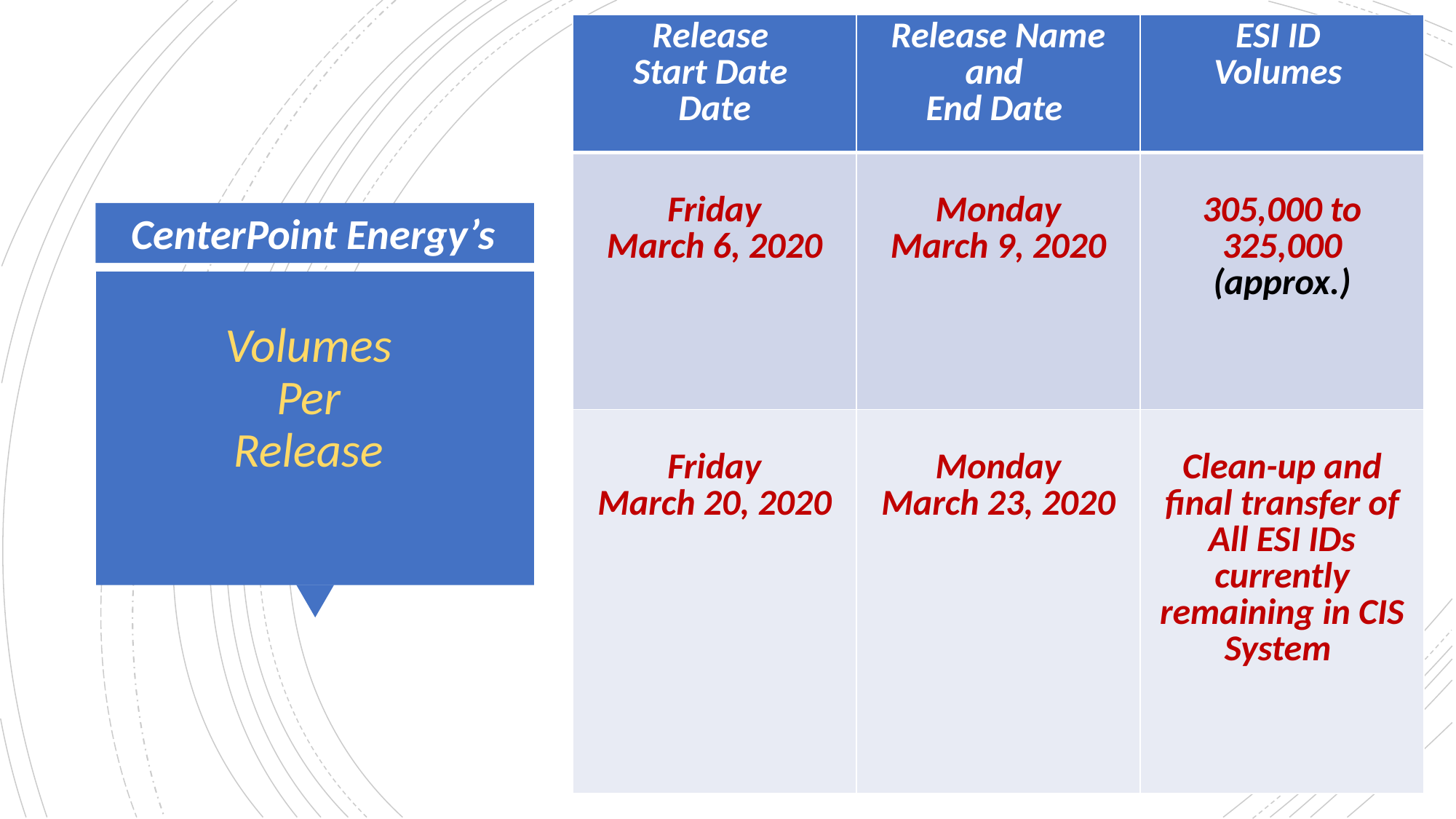

| Release Start Date Date | Release Name and End Date | ESI ID Volumes |
| --- | --- | --- |
| Friday March 6, 2020 | Monday March 9, 2020 | 305,000 to 325,000 (approx.) |
| Friday March 20, 2020 | Monday March 23, 2020 | Clean-up and final transfer of All ESI IDs currently remaining in CIS System |
3
CenterPoint Energy’s

# Volumes Per Release